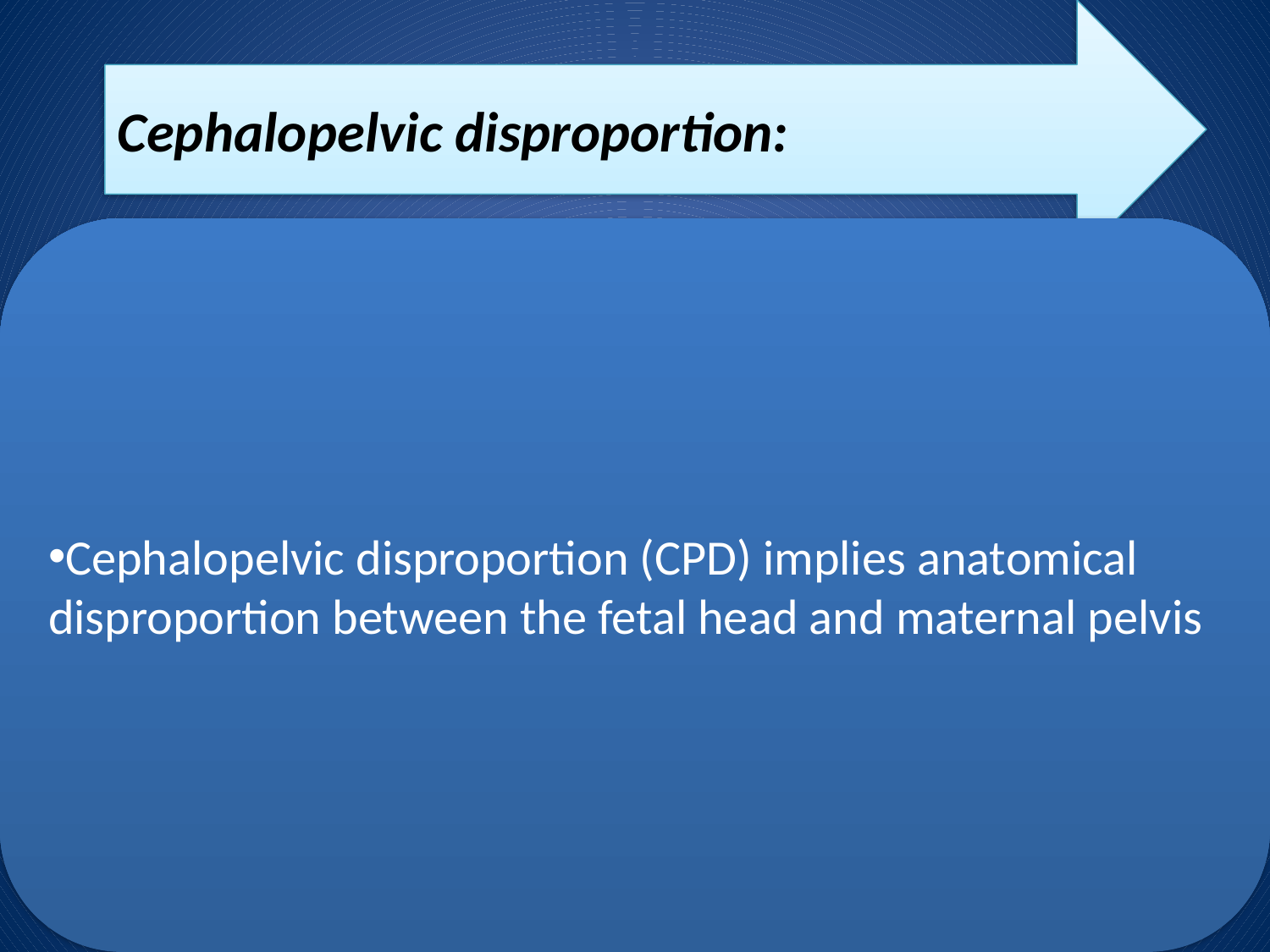

Cephalopelvic disproportion:
Cephalopelvic disproportion (CPD) implies anatomical disproportion between the fetal head and maternal pelvis